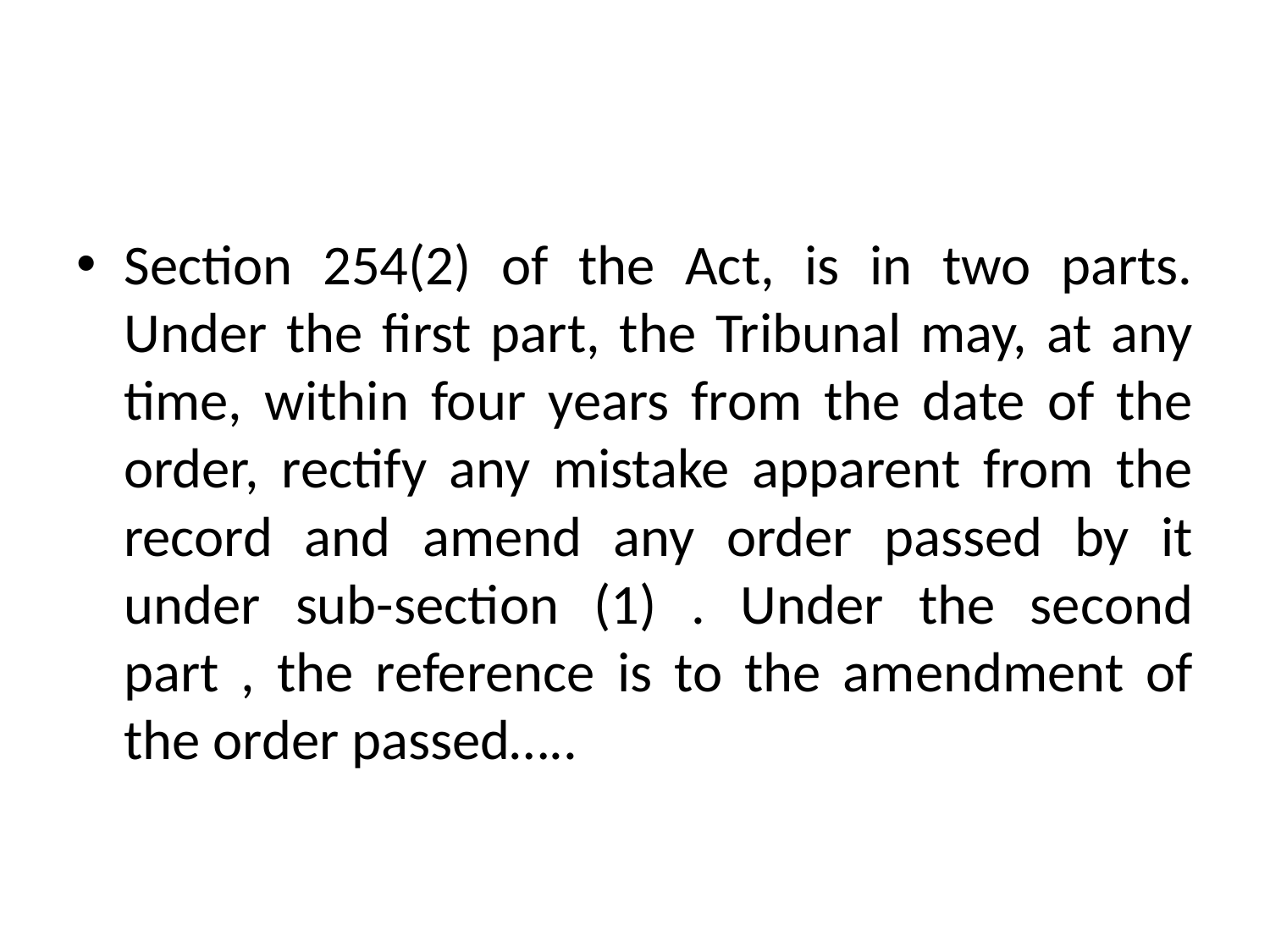

#
Section 254(2) of the Act, is in two parts. Under the first part, the Tribunal may, at any time, within four years from the date of the order, rectify any mistake apparent from the record and amend any order passed by it under sub-section (1) . Under the second part , the reference is to the amendment of the order passed…..